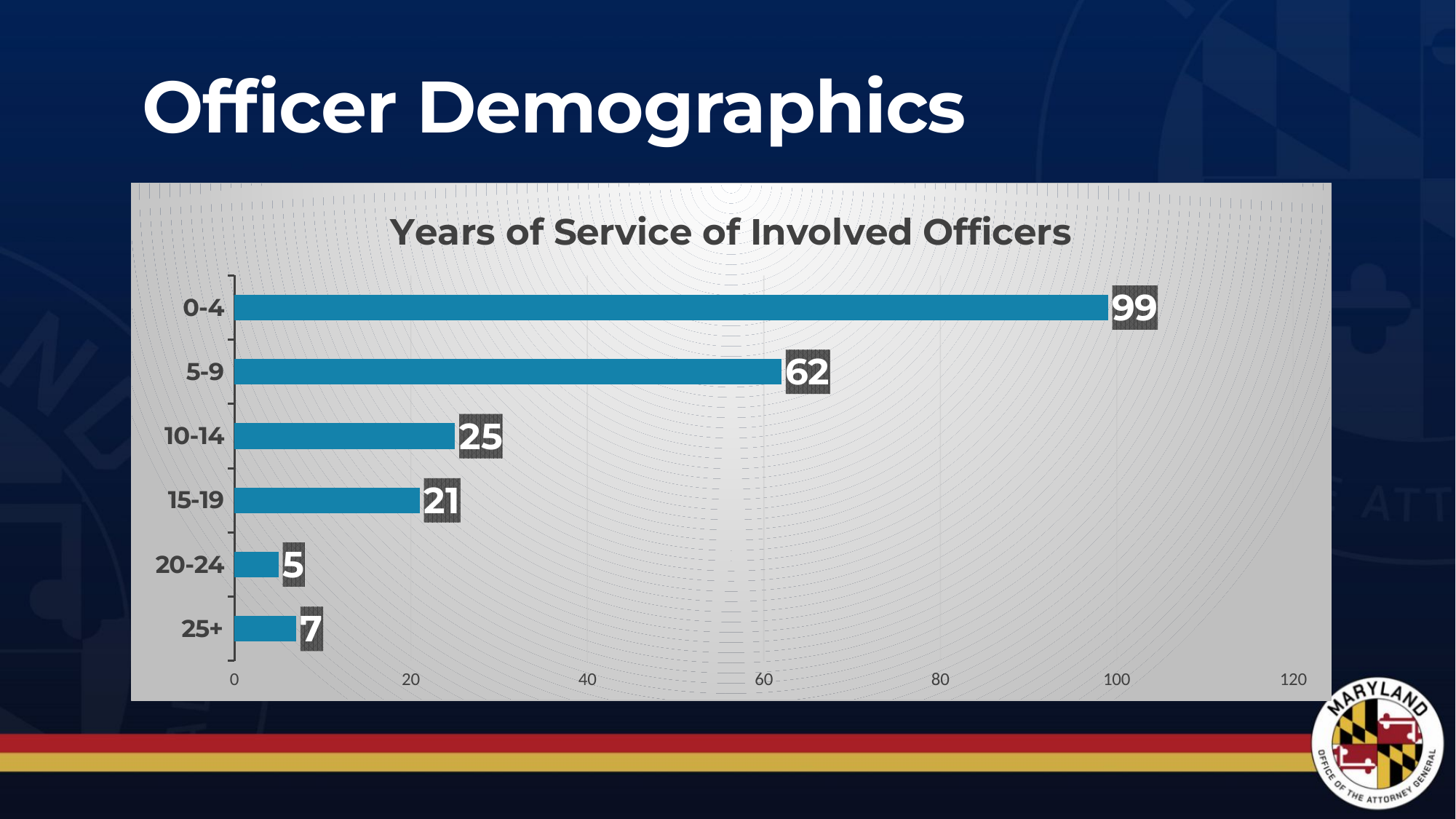

# Officer Demographics

### Chart: Years of Service of Involved Officers

| Category | Years of Service of Involved Officers |
|---|---|
| 25+ | 7.0 |
| 20-24 | 5.0 |
| 15-19 | 21.0 |
| 10-14 | 25.0 |
| 5-9 | 62.0 |
| 0-4 | 99.0 |